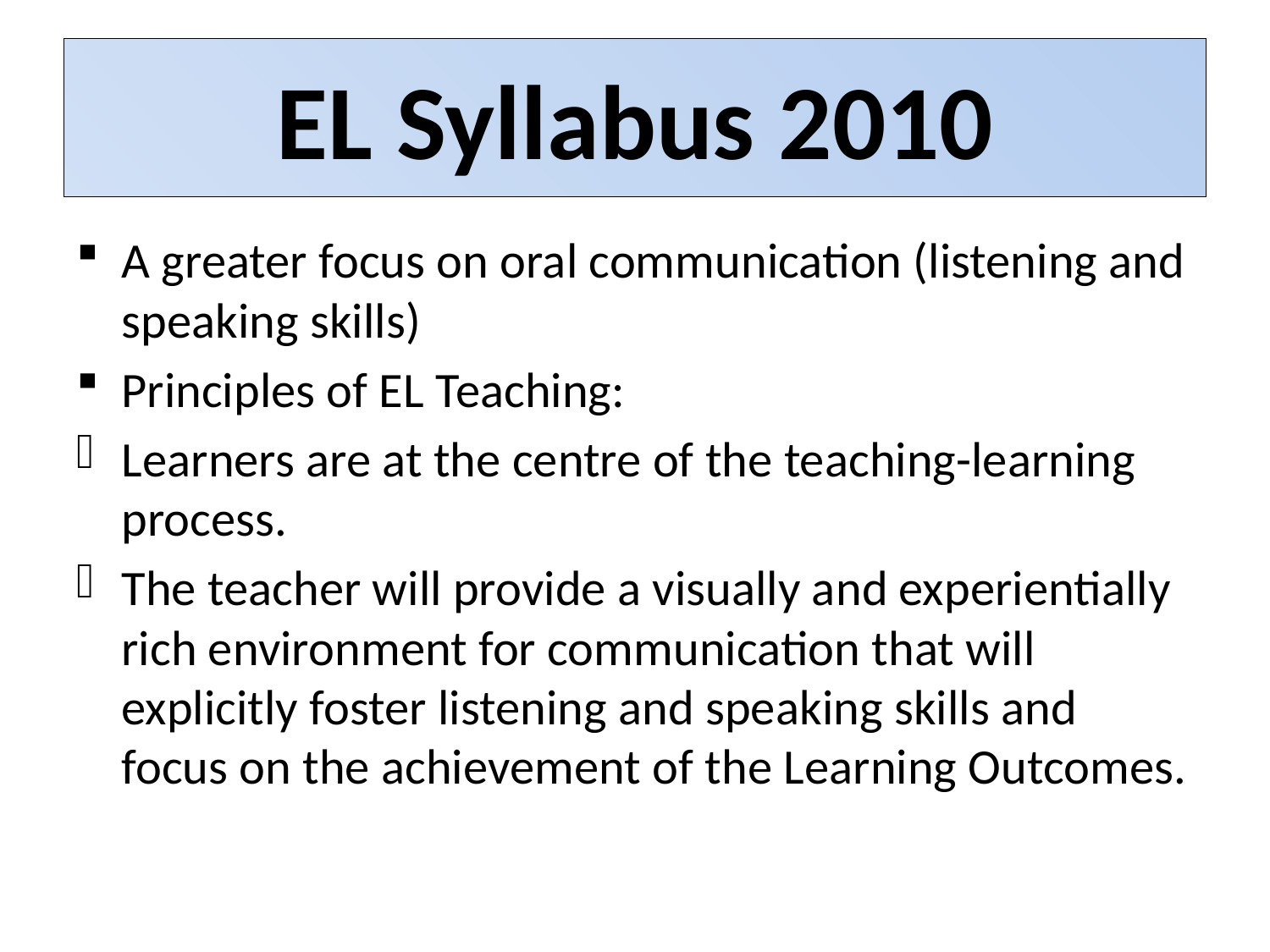

# EL Syllabus 2010
A greater focus on oral communication (listening and speaking skills)
Principles of EL Teaching:
Learners are at the centre of the teaching-learning process.
The teacher will provide a visually and experientially rich environment for communication that will explicitly foster listening and speaking skills and focus on the achievement of the Learning Outcomes.